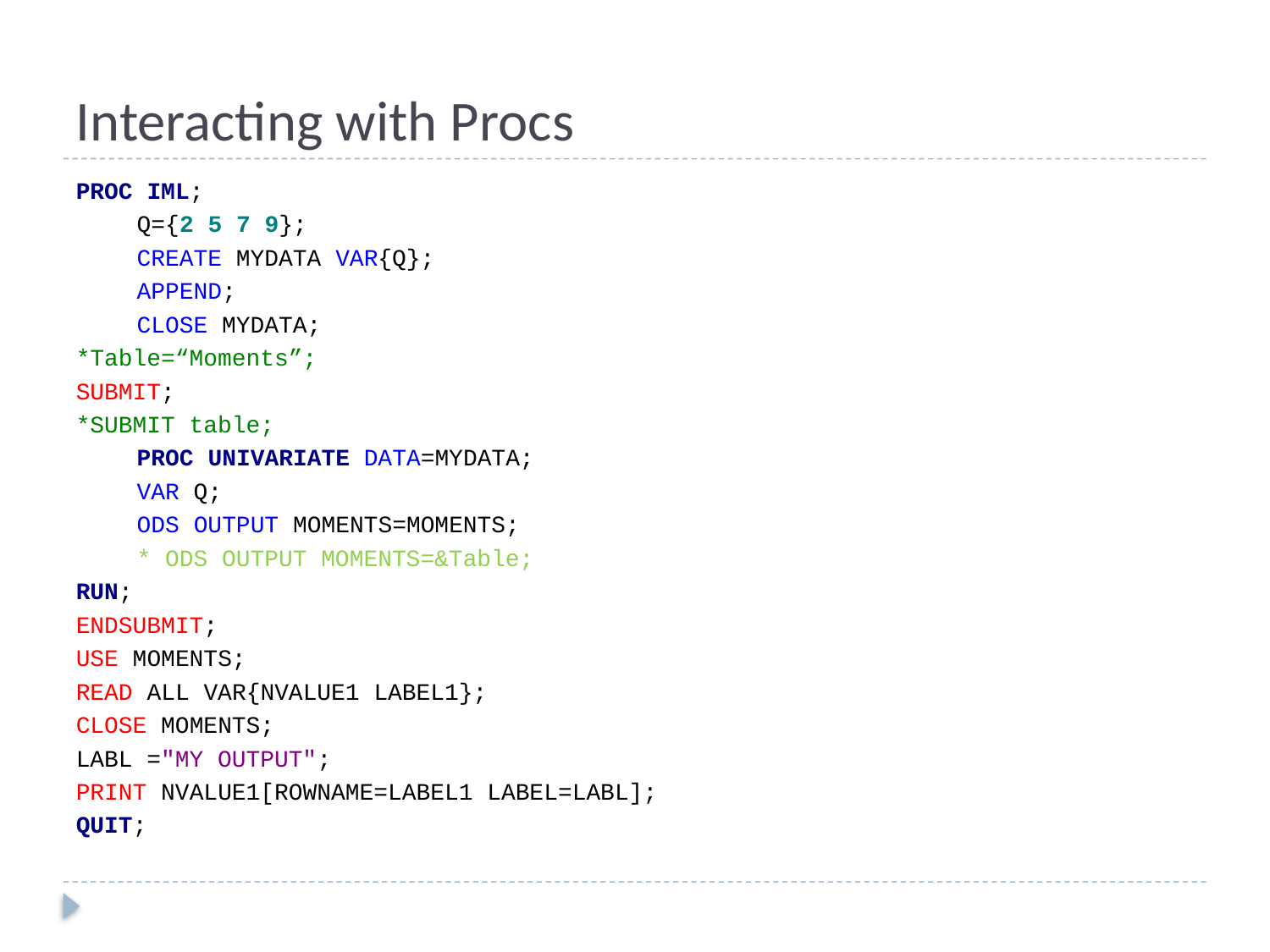

# Interacting with Procs
PROC IML;
	Q={2 5 7 9};
		CREATE MYDATA VAR{Q};
		APPEND;
		CLOSE MYDATA;
*Table=“Moments”;
SUBMIT;
*SUBMIT table;
	PROC UNIVARIATE DATA=MYDATA;
	VAR Q;
	ODS OUTPUT MOMENTS=MOMENTS;
	* ODS OUTPUT MOMENTS=&Table;
RUN;
ENDSUBMIT;
USE MOMENTS;
READ ALL VAR{NVALUE1 LABEL1};
CLOSE MOMENTS;
LABL ="MY OUTPUT";
PRINT NVALUE1[ROWNAME=LABEL1 LABEL=LABL];
QUIT;